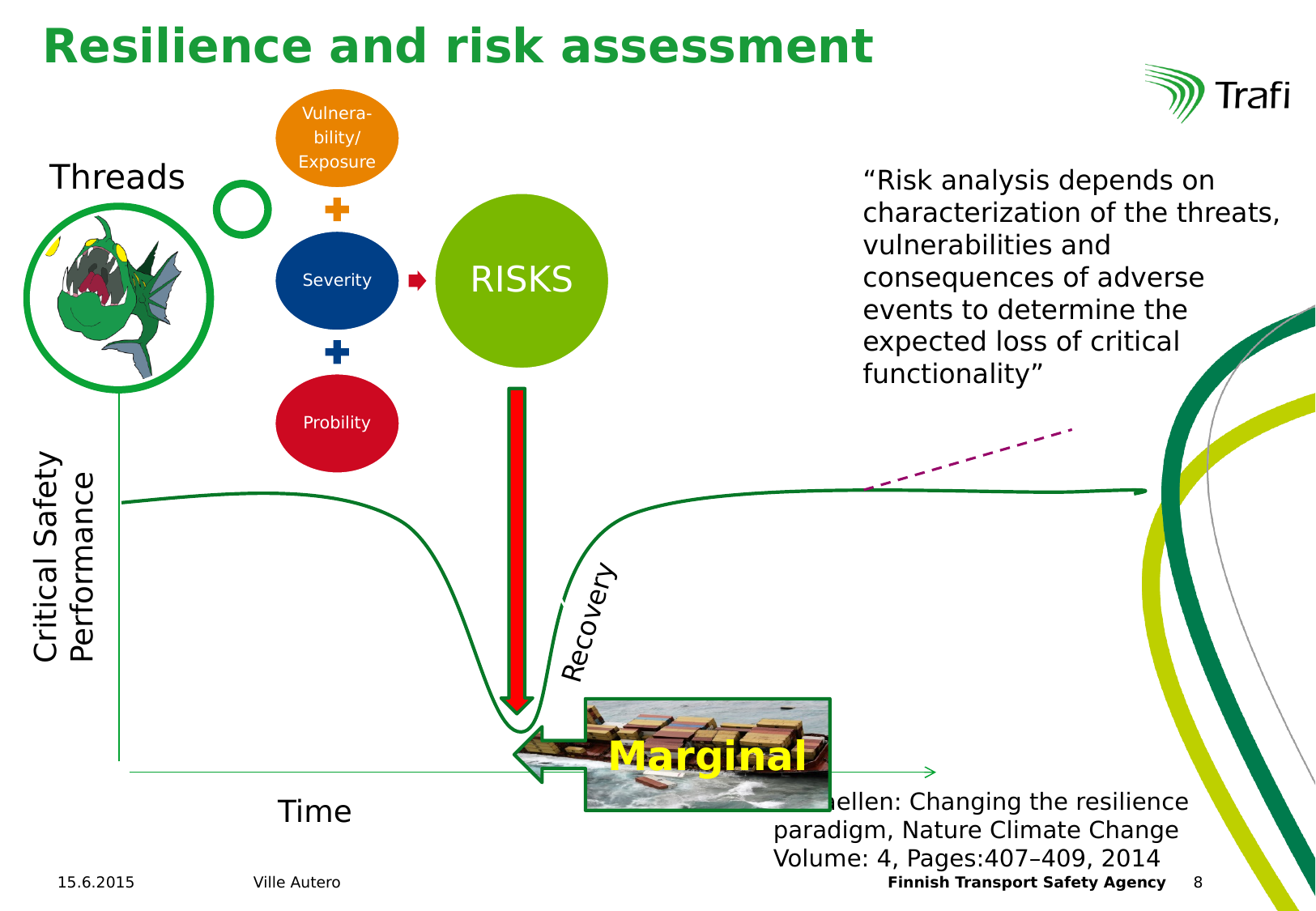

# Resilience and risk assessment
Vulnera-
bility/
Exposure

Severity

Probility

RISKS
Threads
“Risk analysis depends on characterization of the threats, vulnerabilities and consequences of adverse events to determine the expected loss of critical functionality”

Critical Safety Performance

Recovery
Marginal
Mukaellen: Changing the resilience paradigm, Nature Climate Change Volume: 4, Pages:407–409, 2014
Time
15.6.2015
Ville Autero
8